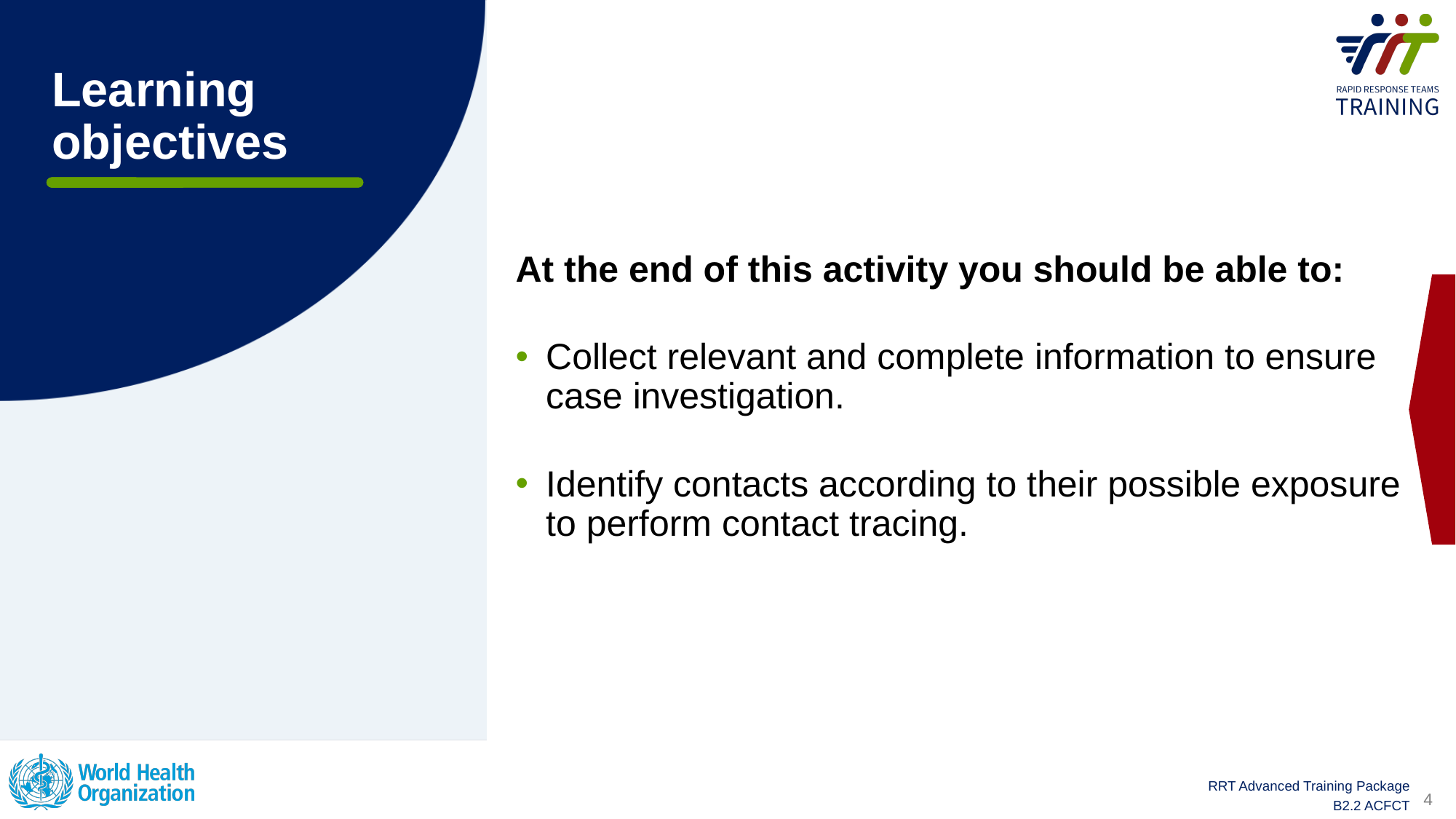

# Learning objectives

At the end of this activity you should be able to:

Collect relevant and complete information to ensure case investigation.

Identify contacts according to their possible exposure to perform contact tracing.